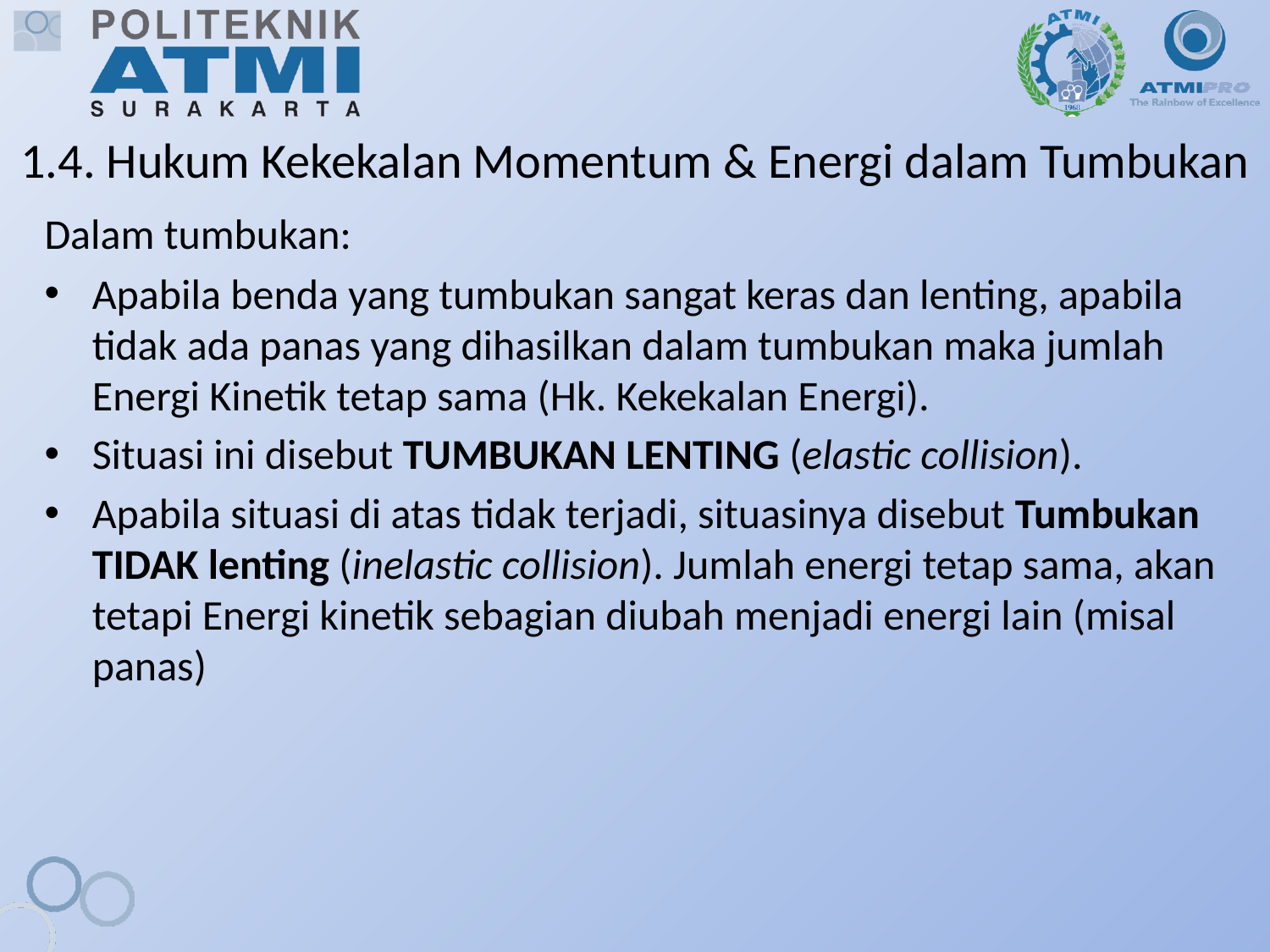

# 1.4. Hukum Kekekalan Momentum & Energi dalam Tumbukan
Dalam tumbukan:
Apabila benda yang tumbukan sangat keras dan lenting, apabila tidak ada panas yang dihasilkan dalam tumbukan maka jumlah Energi Kinetik tetap sama (Hk. Kekekalan Energi).
Situasi ini disebut TUMBUKAN LENTING (elastic collision).
Apabila situasi di atas tidak terjadi, situasinya disebut Tumbukan TIDAK lenting (inelastic collision). Jumlah energi tetap sama, akan tetapi Energi kinetik sebagian diubah menjadi energi lain (misal panas)